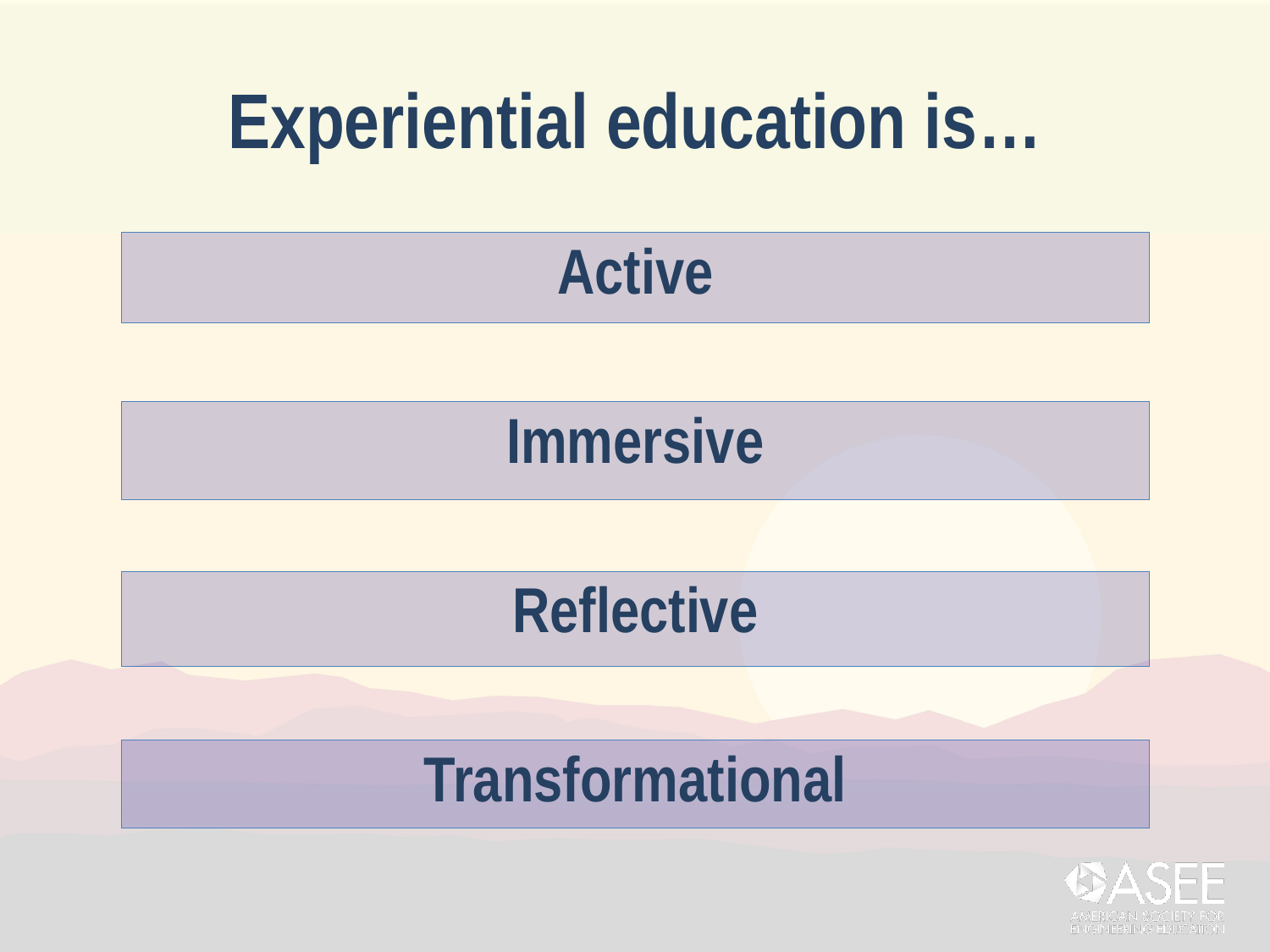

# Experiential education is…
Active
Immersive
Reflective
Transformational